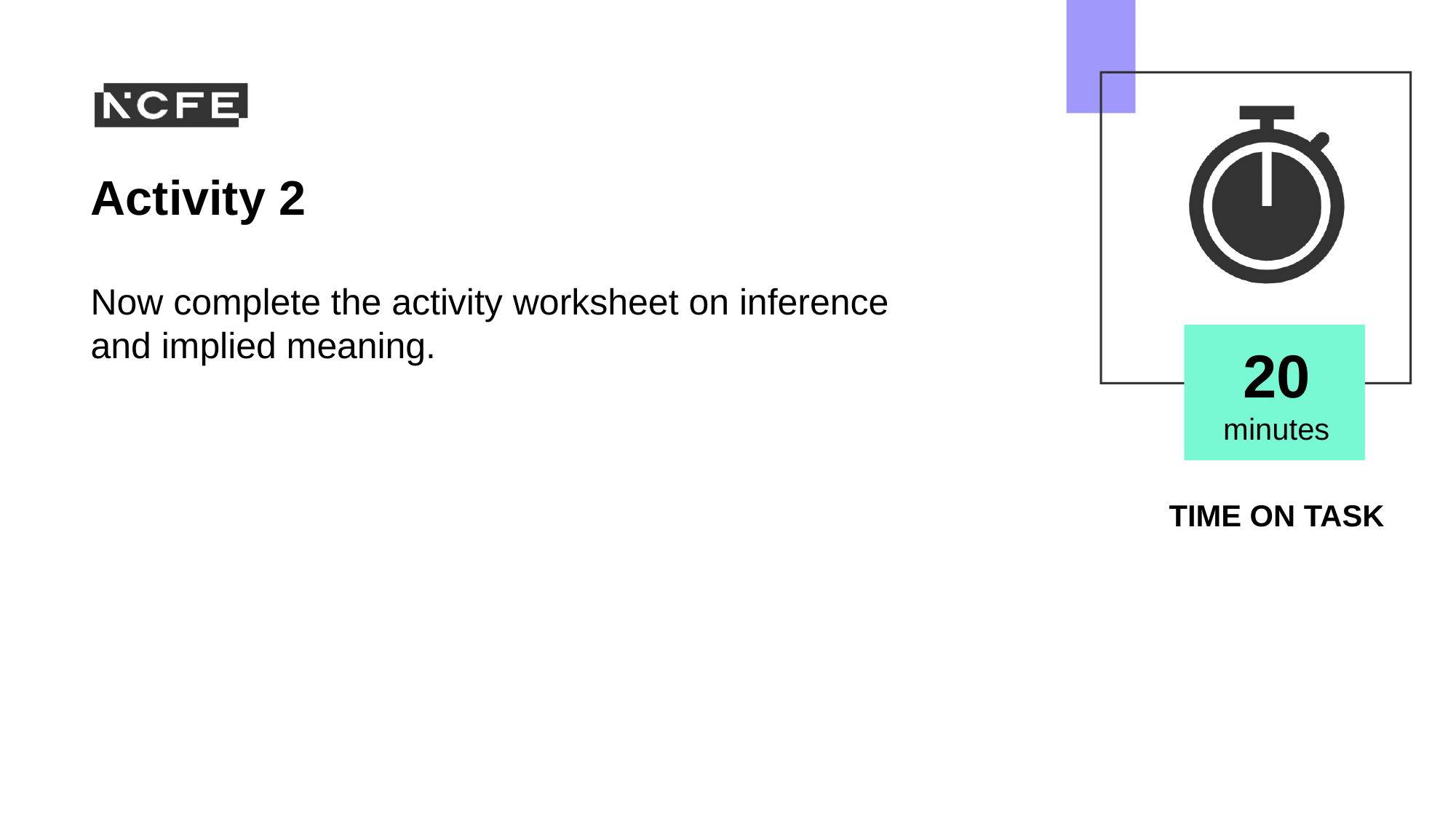

# Activity 2
Now complete the activity worksheet on inference and implied meaning.
20 minutes